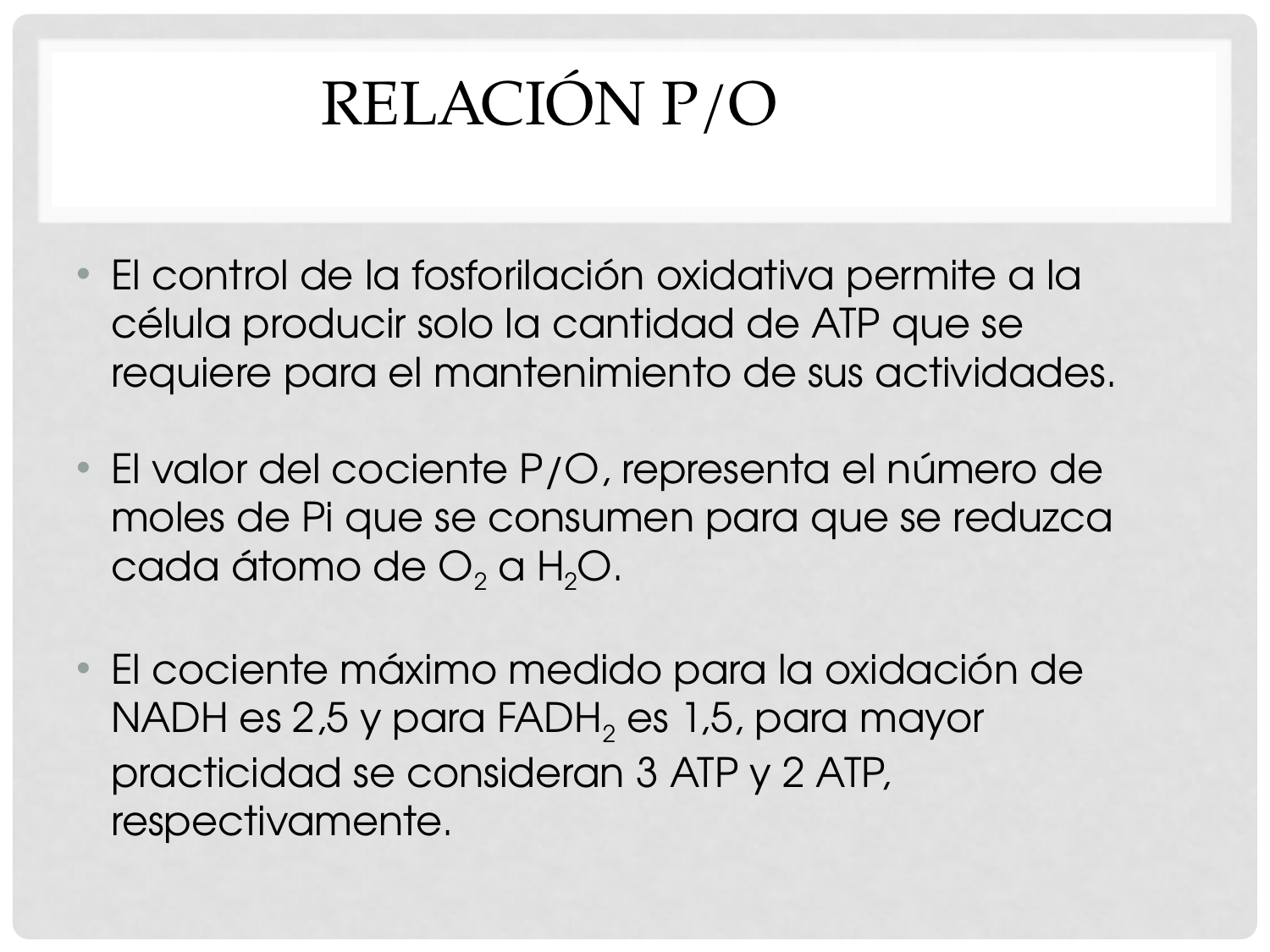

# Relación P/O
El control de la fosforilación oxidativa permite a la célula producir solo la cantidad de ATP que se requiere para el mantenimiento de sus actividades.

El valor del cociente P/O, representa el número de moles de Pi que se consumen para que se reduzca cada átomo de O2 a H2O.

El cociente máximo medido para la oxidación de NADH es 2,5 y para FADH2 es 1,5, para mayor practicidad se consideran 3 ATP y 2 ATP, respectivamente.